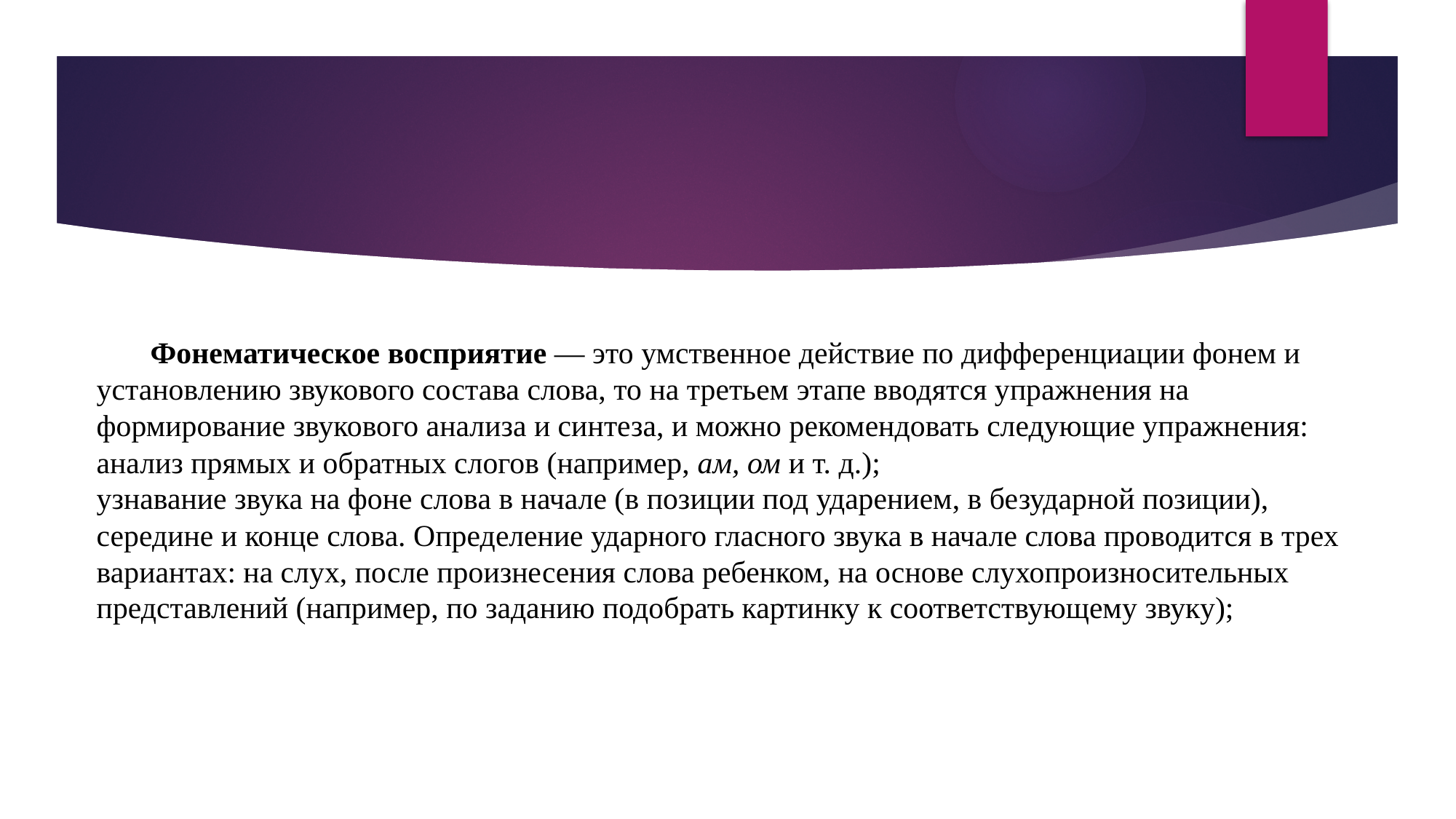

# Фонематическое восприятие — это умствен­ное действие по дифференциации фонем и установлению звукового состава слова, то на третьем этапе вводятся упражнения на формирование звукового анализа и син­теза, и можно рекомендовать следующие упражнения: анализ прямых и обратных слогов (например, ам, ом и т. д.); узнавание звука на фоне слова в начале (в позиции под ударением, в безударной позиции), середине и конце слова. Определение ударного гласного звука в начале слова проводится в трех вариантах: на слух, после произнесения слова ребенком, на основе слухопроизносительных представлений (например, по заданию подобрать картинку к соответствующему звуку);